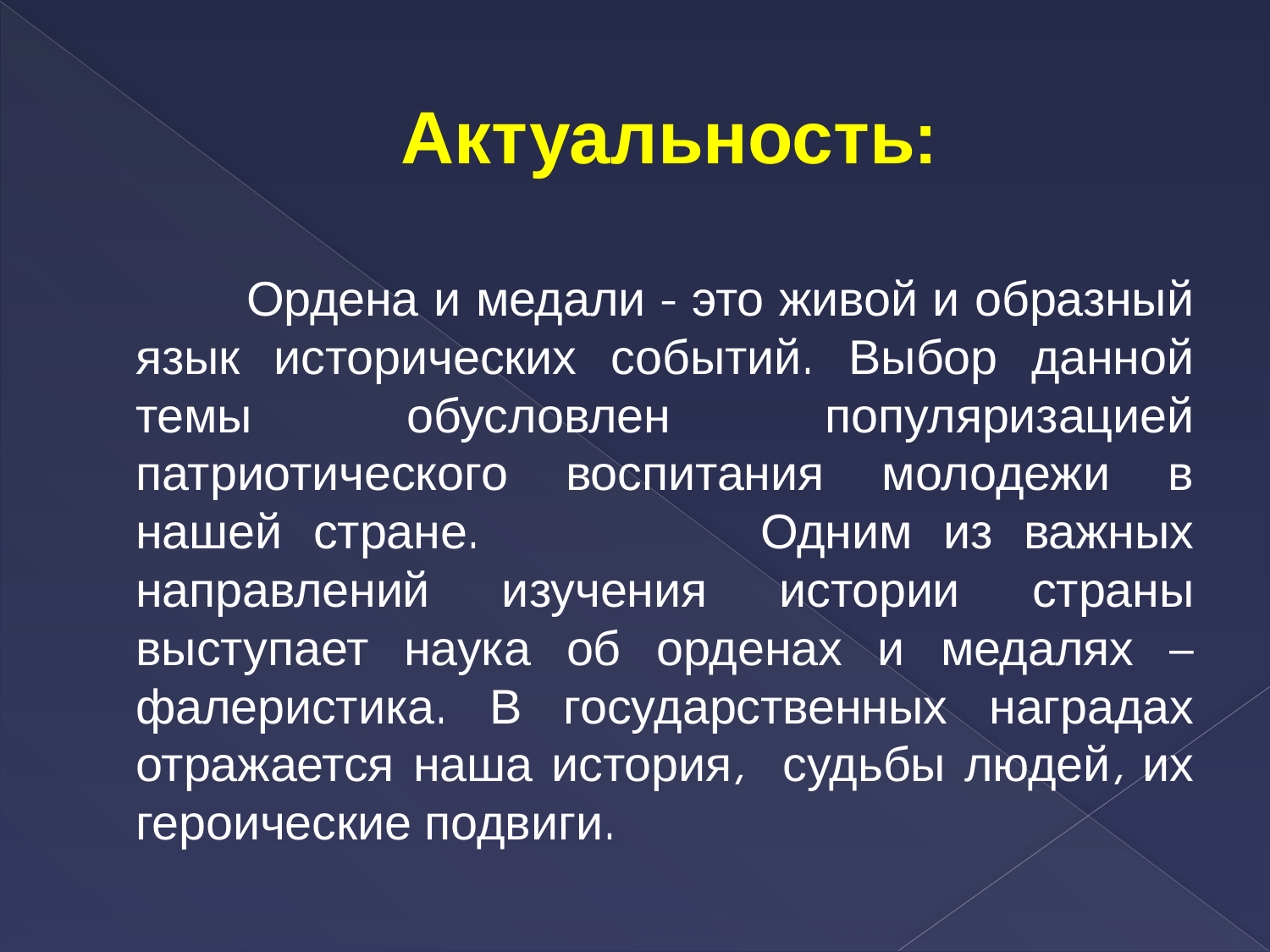

# Актуальность:
           Ордена и медали - это живой и образный язык исторических событий. Выбор данной темы обусловлен популяризацией патриотического воспитания молодежи в нашей стране.         Одним из важных направлений изучения истории страны выступает наука об орденах и медалях – фалеристика. В государственных наградах отражается наша история,  судьбы людей, их героические подвиги.